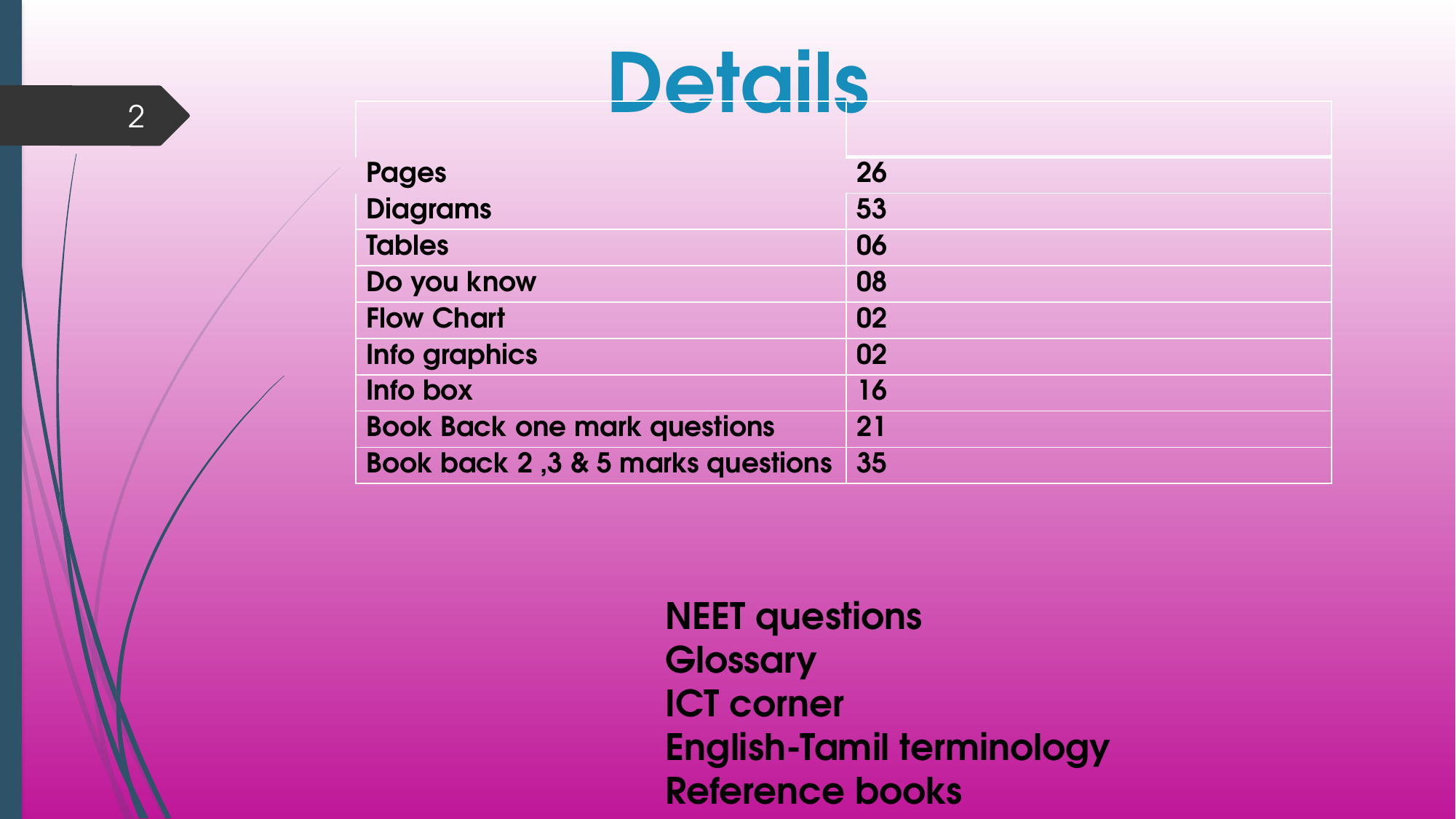

# Details
2
|  |  |
| --- | --- |
| Pages | 26 |
| Diagrams | 53 |
| Tables | 06 |
| Do you know | 08 |
| Flow Chart | 02 |
| Info graphics | 02 |
| Info box | 16 |
| Book Back one mark questions | 21 |
| Book back 2 ,3 & 5 marks questions | 35 |
NEET questions
Glossary
ICT corner
English-Tamil terminology
Reference books